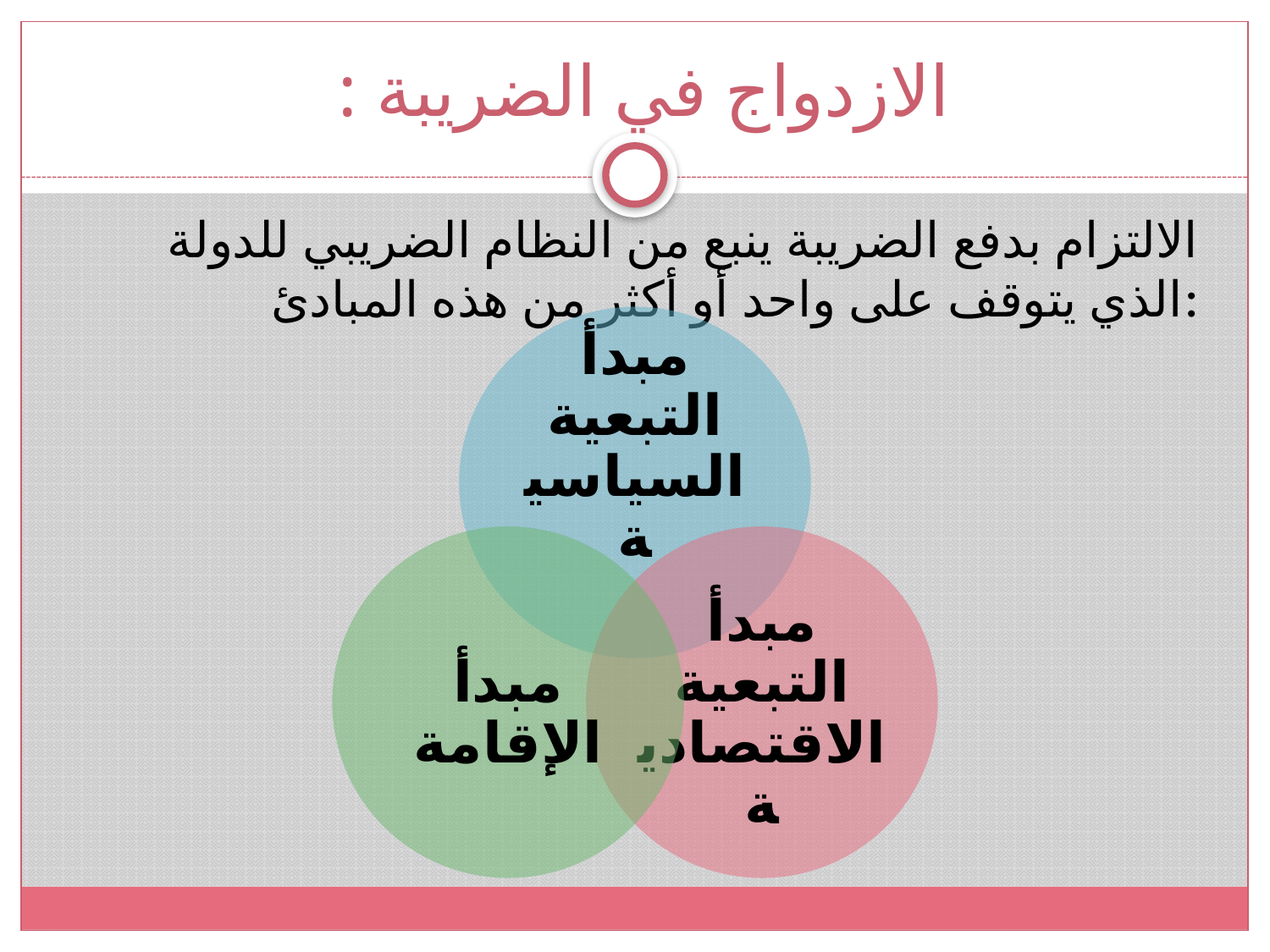

# الازدواج في الضريبة :
الالتزام بدفع الضريبة ينبع من النظام الضريبي للدولة الذي يتوقف على واحد أو أكثر من هذه المبادئ:

مبدأ التبعية السياسية
مبدأ التبعية الاقتصادية
مبدأ الإقامة